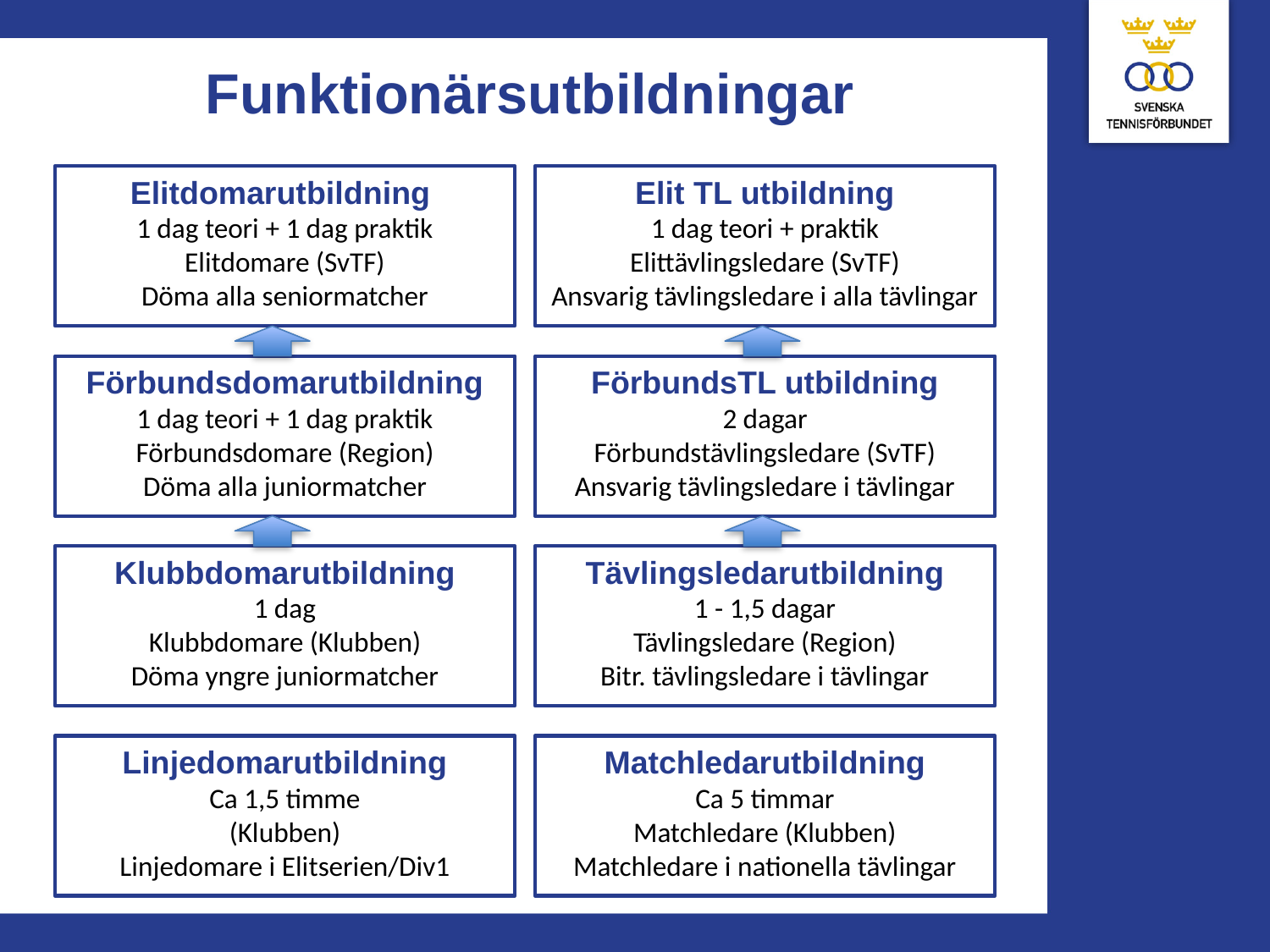

# Funktionärsutbildningar
Elitdomarutbildning
1 dag teori + 1 dag praktik
Elitdomare (SvTF)
Döma alla seniormatcher

Elit TL utbildning
1 dag teori + praktik
Elittävlingsledare (SvTF)
Ansvarig tävlingsledare i alla tävlingar

Förbundsdomarutbildning
1 dag teori + 1 dag praktik
Förbundsdomare (Region)
Döma alla juniormatcher

FörbundsTL utbildning
2 dagar
Förbundstävlingsledare (SvTF)
Ansvarig tävlingsledare i tävlingar

Klubbdomarutbildning
1 dag
Klubbdomare (Klubben)
Döma yngre juniormatcher
Tävlingsledarutbildning
1 - 1,5 dagar
Tävlingsledare (Region)
Bitr. tävlingsledare i tävlingar
Linjedomarutbildning
Ca 1,5 timme
(Klubben)
Linjedomare i Elitserien/Div1
Matchledarutbildning
Ca 5 timmar
Matchledare (Klubben)
Matchledare i nationella tävlingar